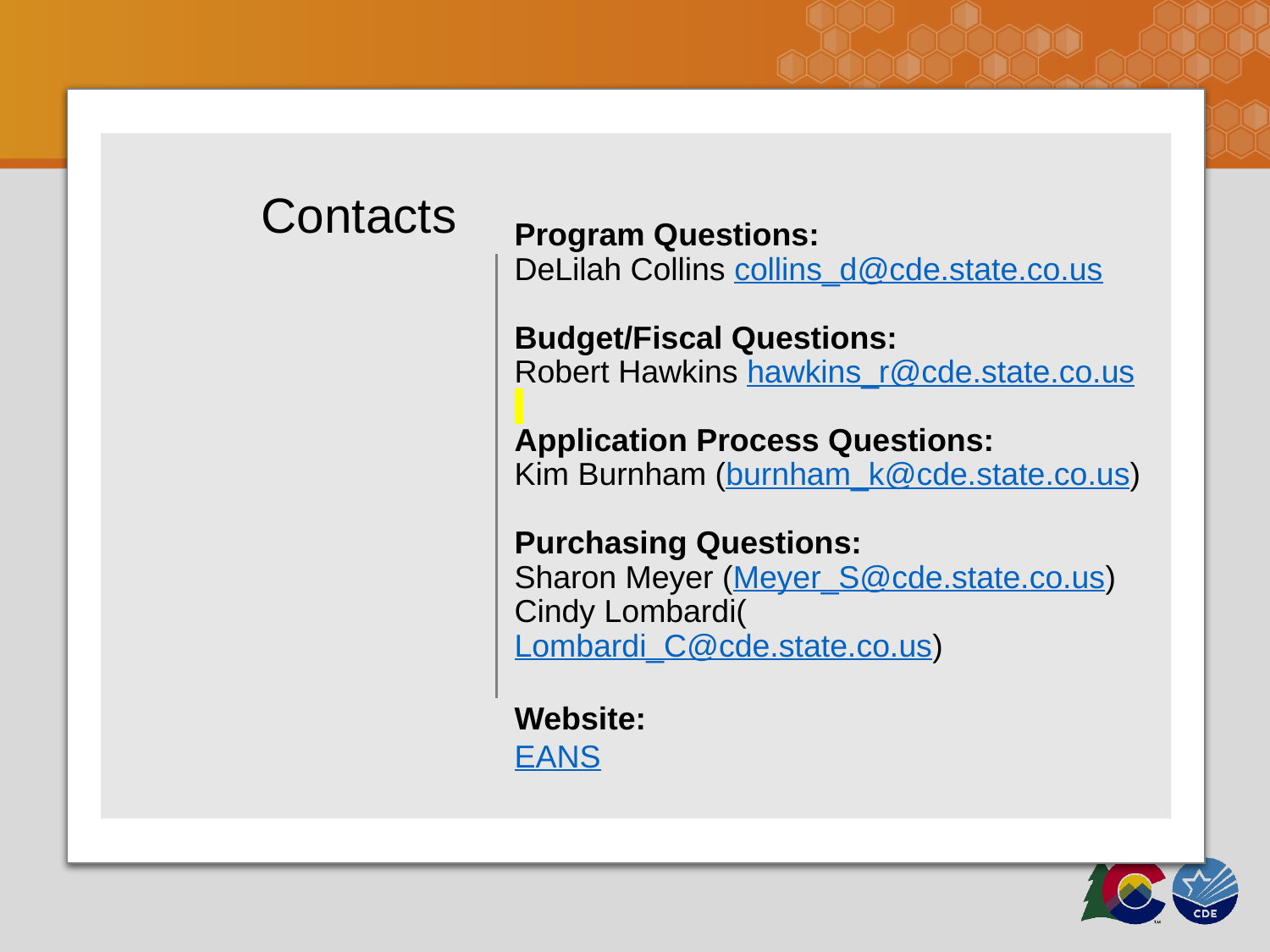

# Contacts
Program Questions:
DeLilah Collins collins_d@cde.state.co.us

Budget/Fiscal Questions:
Robert Hawkins hawkins_r@cde.state.co.us

Application Process Questions:
Kim Burnham (burnham_k@cde.state.co.us)

Purchasing Questions:
Sharon Meyer (Meyer_S@cde.state.co.us)
Cindy Lombardi(Lombardi_C@cde.state.co.us)

Website:
EANS